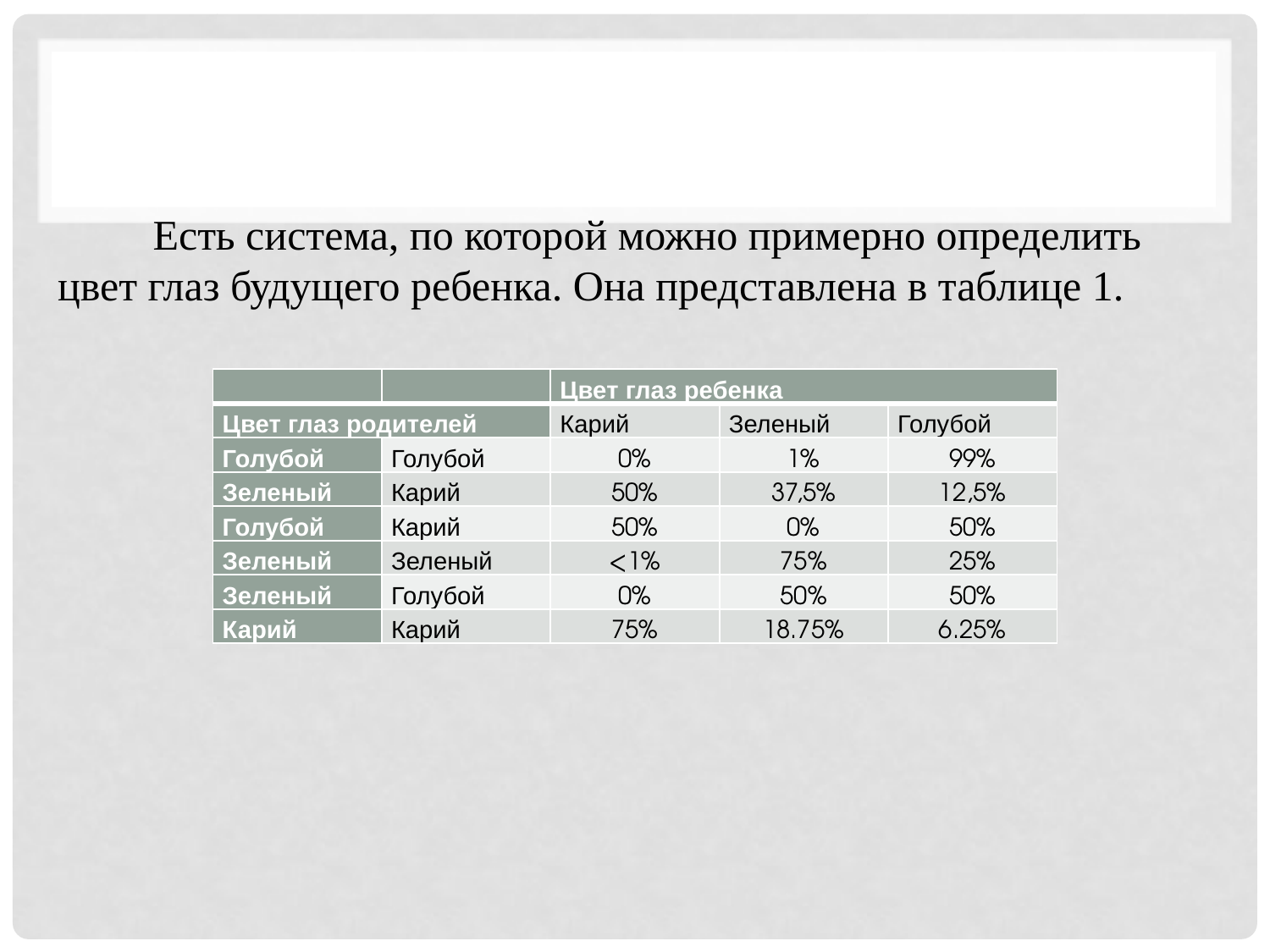

#
         Есть система, по которой можно примерно определить цвет глаз будущего ребенка. Она представлена в таблице 1.

|  |  | Цвет глаз ребенка |  |  |
| --- | --- | --- | --- | --- |
| Цвет глаз родителей |  | Карий | Зеленый | Голубой |
| Голубой | Голубой | 0% | 1% | 99% |
| Зеленый | Карий | 50% | 37,5% | 12,5% |
| Голубой | Карий | 50% | 0% | 50% |
| Зеленый | Зеленый | <1% | 75% | 25% |
| Зеленый | Голубой | 0% | 50% | 50% |
| Карий | Карий | 75% | 18.75% | 6.25% |